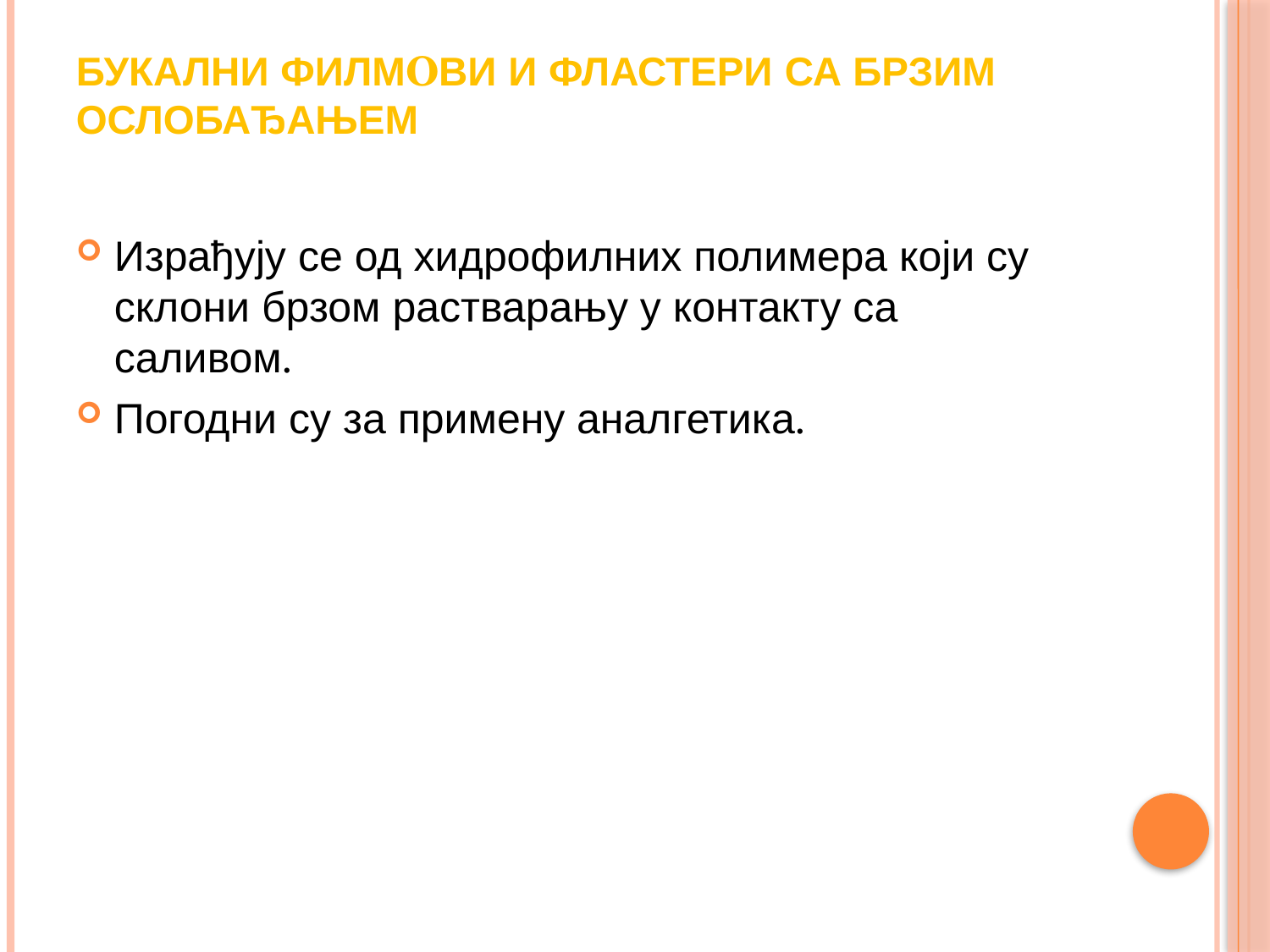

# Букални филмoви и фластери са брзим ослобађањем
Израђују се од хидрофилних полимера који су склони брзом растварању у контакту са саливом.
Погодни су за примену аналгетика.